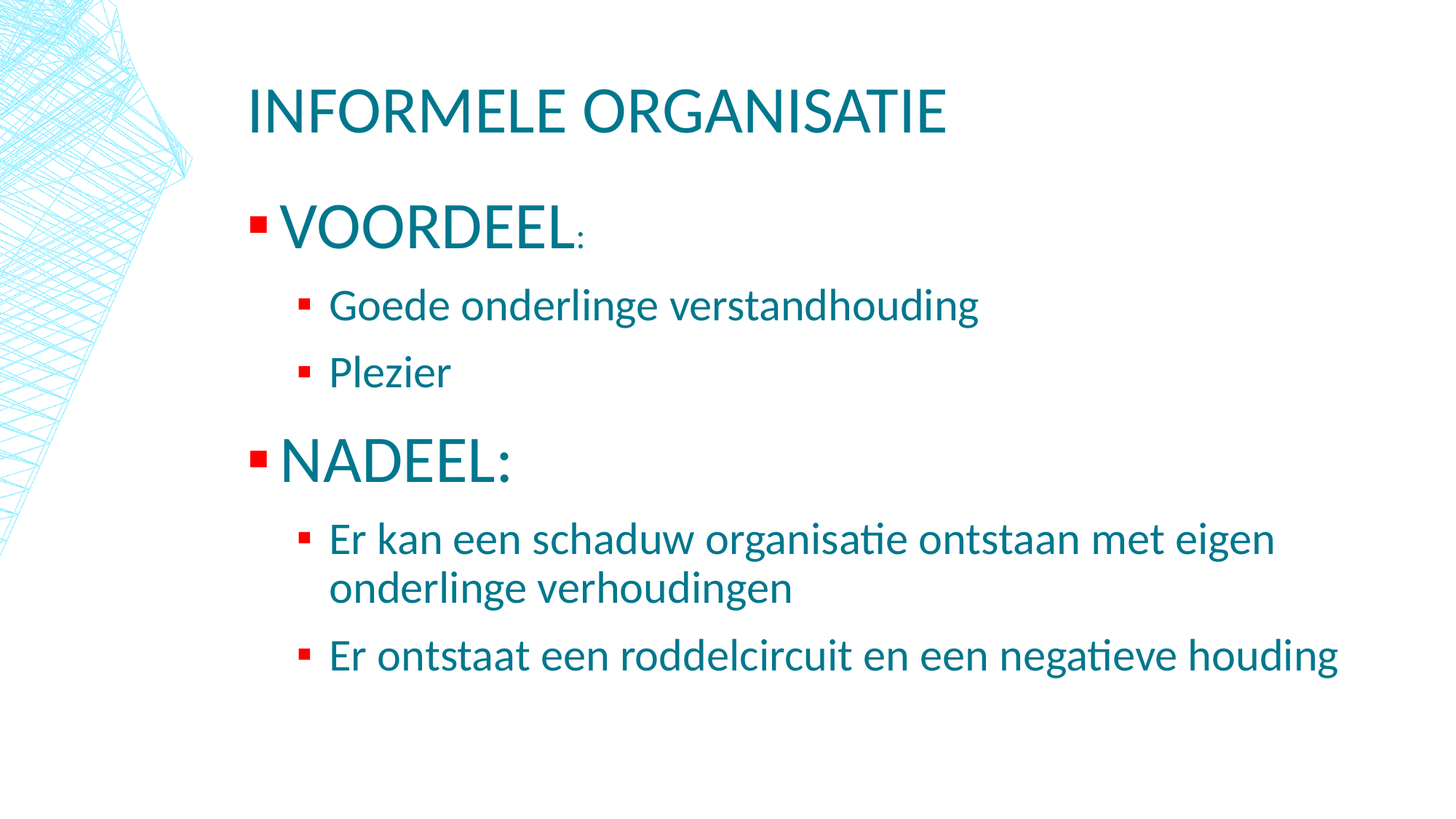

# Informele organisatie
VOORDEEL:
Goede onderlinge verstandhouding
Plezier
NADEEL:
Er kan een schaduw organisatie ontstaan met eigen onderlinge verhoudingen
Er ontstaat een roddelcircuit en een negatieve houding